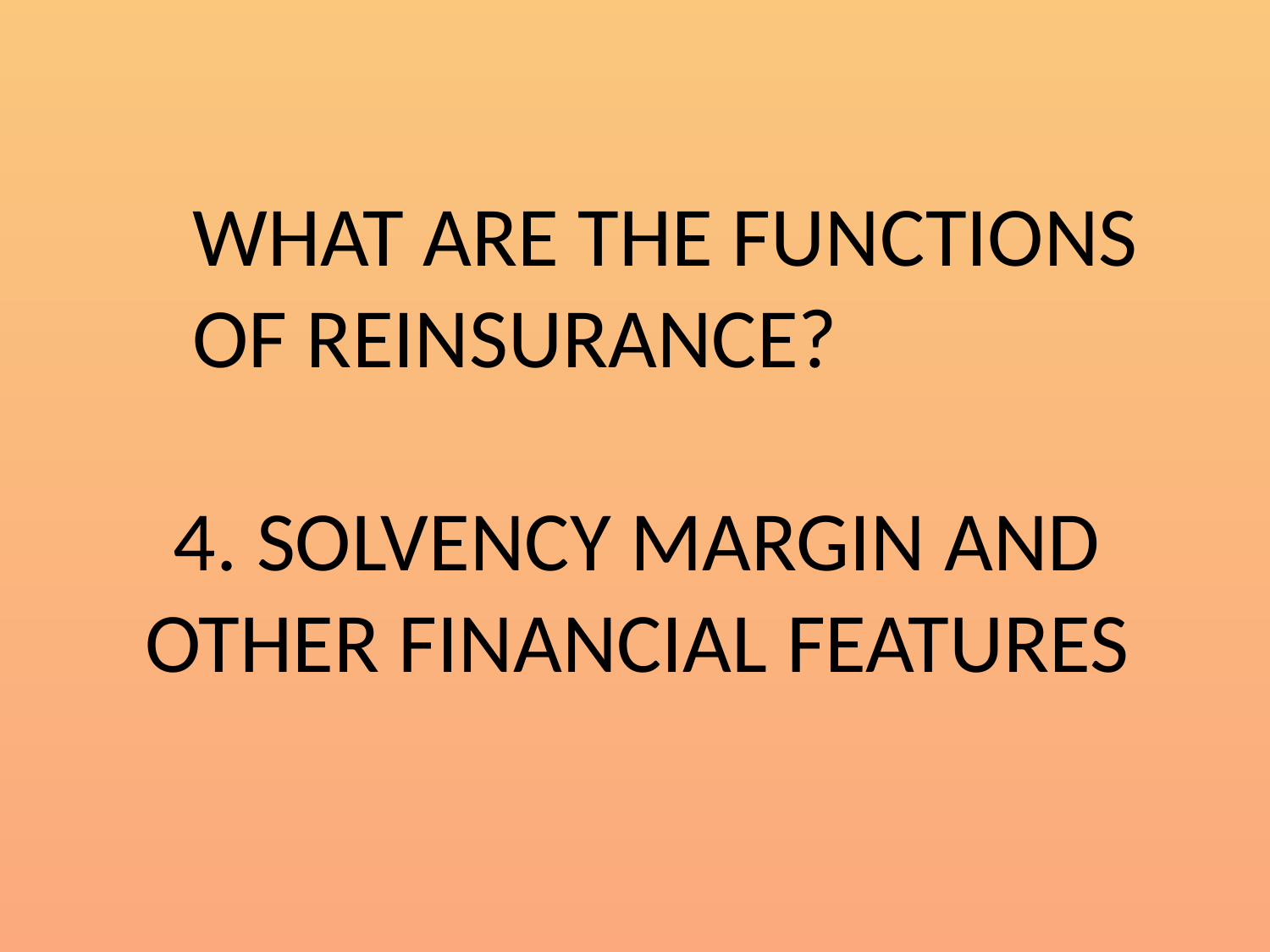

WHAT ARE THE FUNCTIONS
     OF REINSURANCE?

    4. SOLVENCY MARGIN AND OTHER FINANCIAL FEATURES